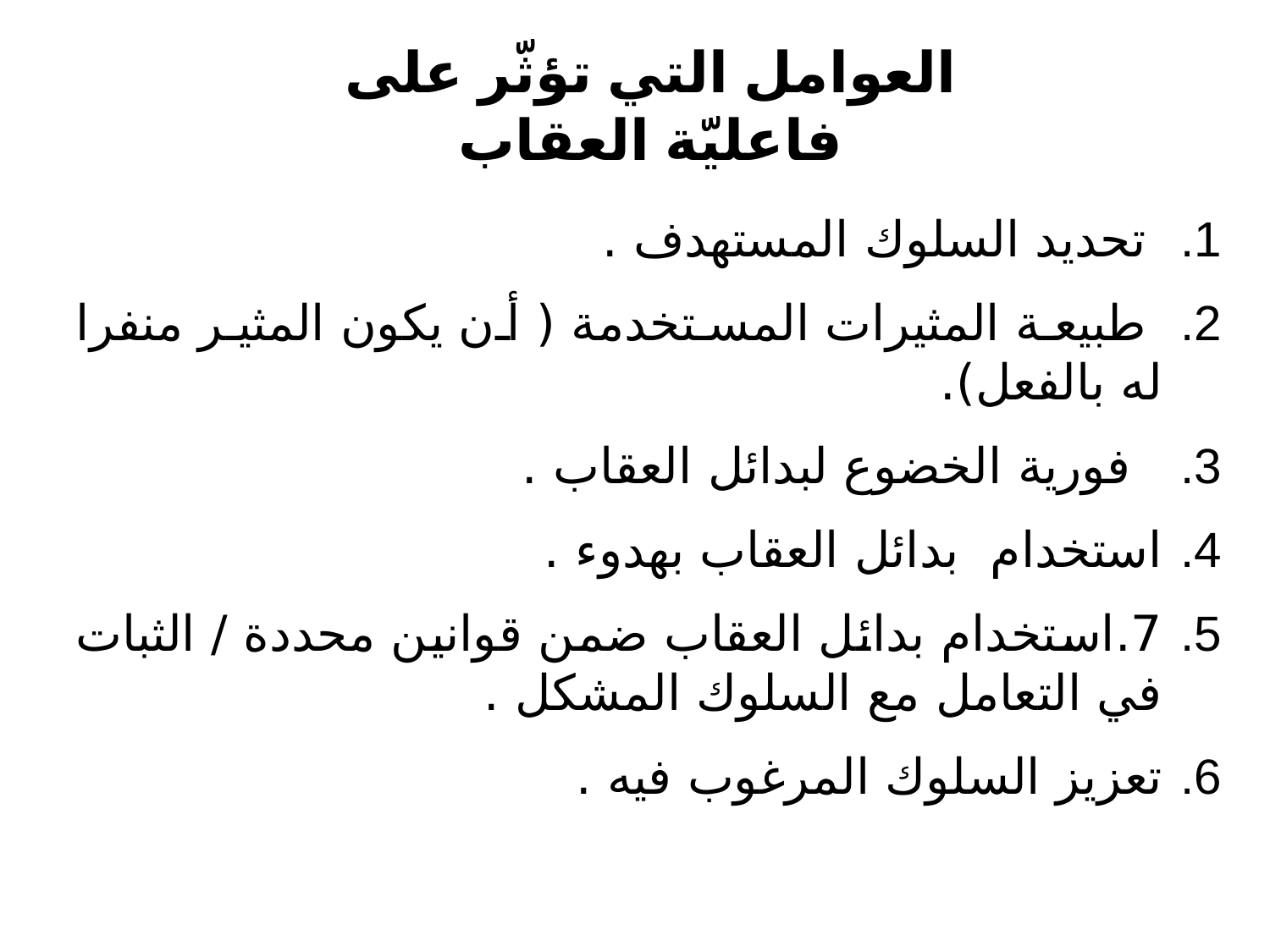

العوامل التي تؤثّر على فاعليّة العقاب
 تحديد السلوك المستهدف .
 طبيعة المثيرات المستخدمة ( أن يكون المثير منفرا له بالفعل).
  فورية الخضوع لبدائل العقاب .
استخدام  بدائل العقاب بهدوء .
7.استخدام بدائل العقاب ضمن قوانين محددة / الثبات في التعامل مع السلوك المشكل .
تعزيز السلوك المرغوب فيه .